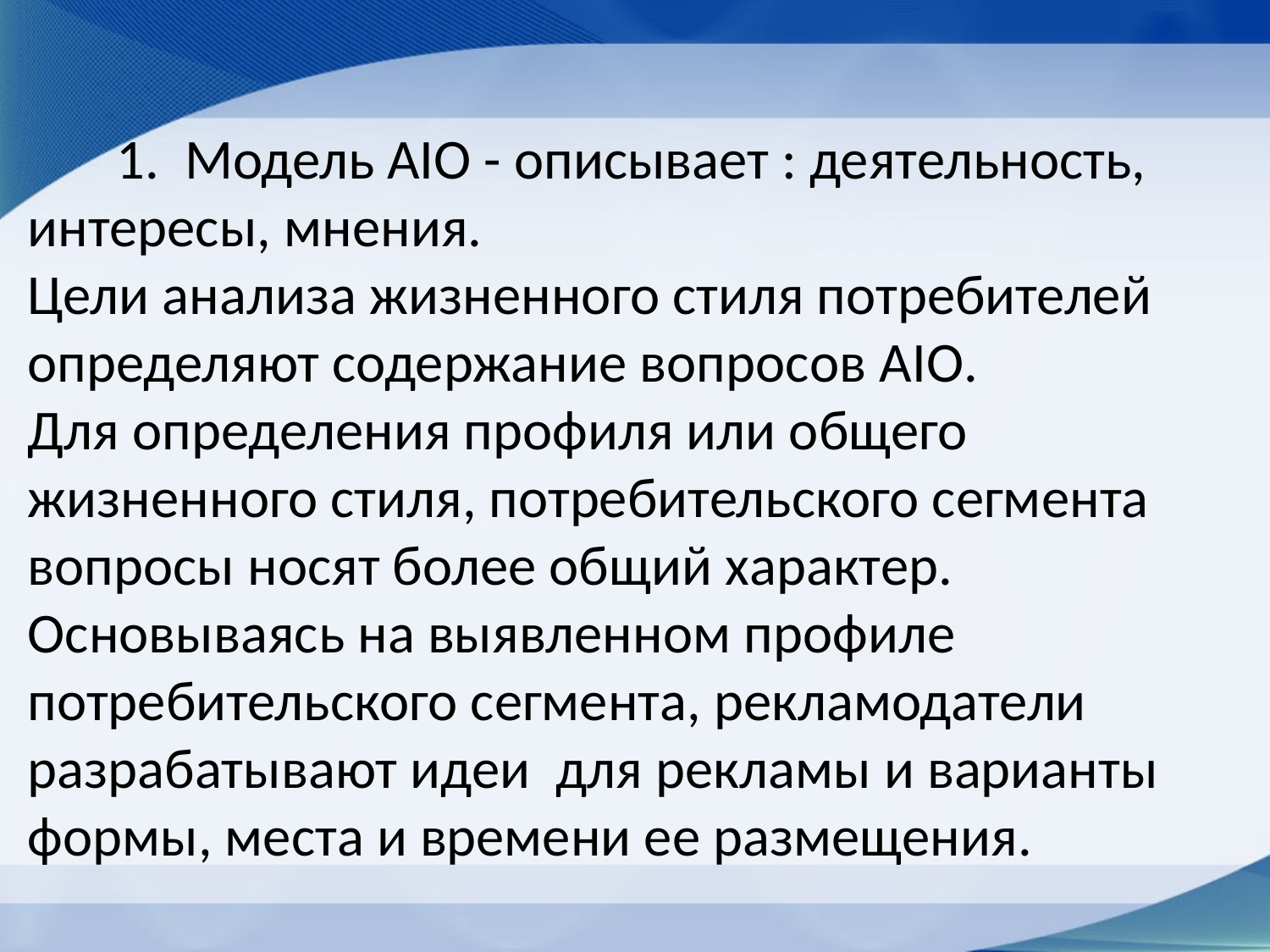

# 1.  Модель АIO - описывает : деятельность, интересы, мнения. Цели анализа жизненного стиля потребителей определяют содержание вопросов AIO. Для определения профиля или общего жизненного стиля, потребительского сегмента вопросы носят более общий характер. Основываясь на выявленном профиле потребительского сегмента, рекламодатели разрабатывают идеи  для рекламы и варианты формы, места и времени ее размещения.